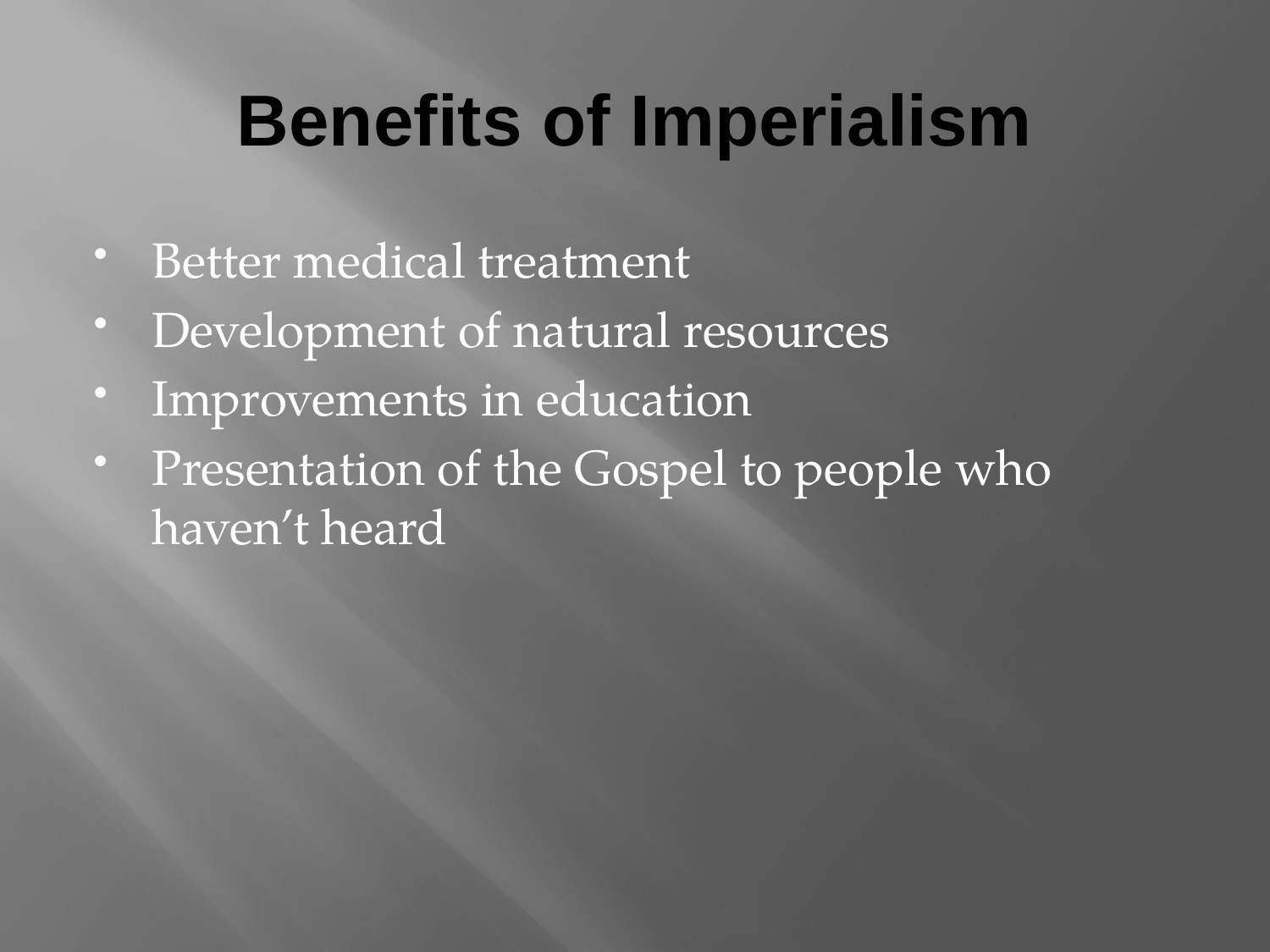

# Benefits of Imperialism
Better medical treatment
Development of natural resources
Improvements in education
Presentation of the Gospel to people who haven’t heard